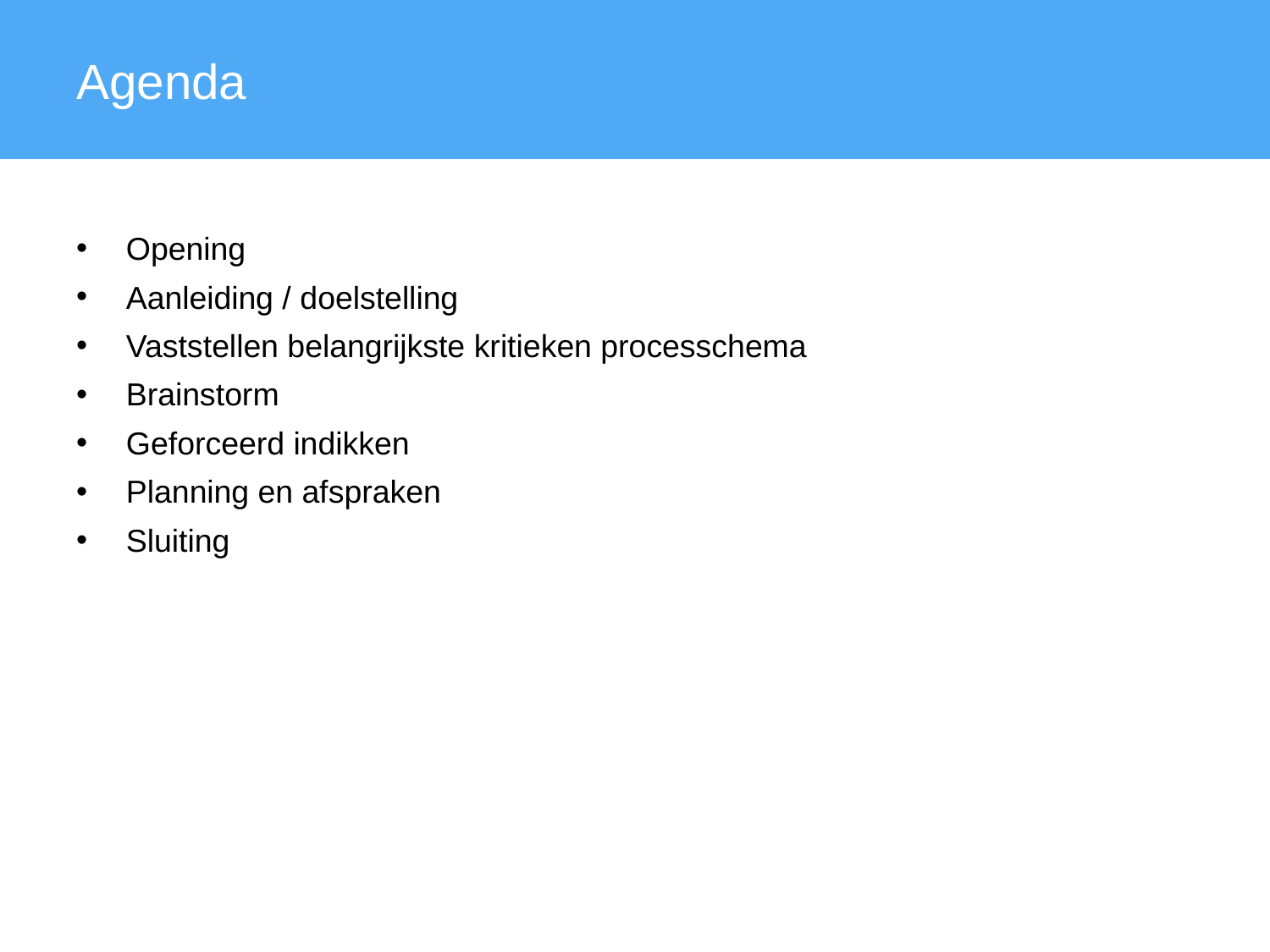

Agenda
Opening
Aanleiding / doelstelling
Vaststellen belangrijkste kritieken processchema
Brainstorm
Geforceerd indikken
Planning en afspraken
Sluiting